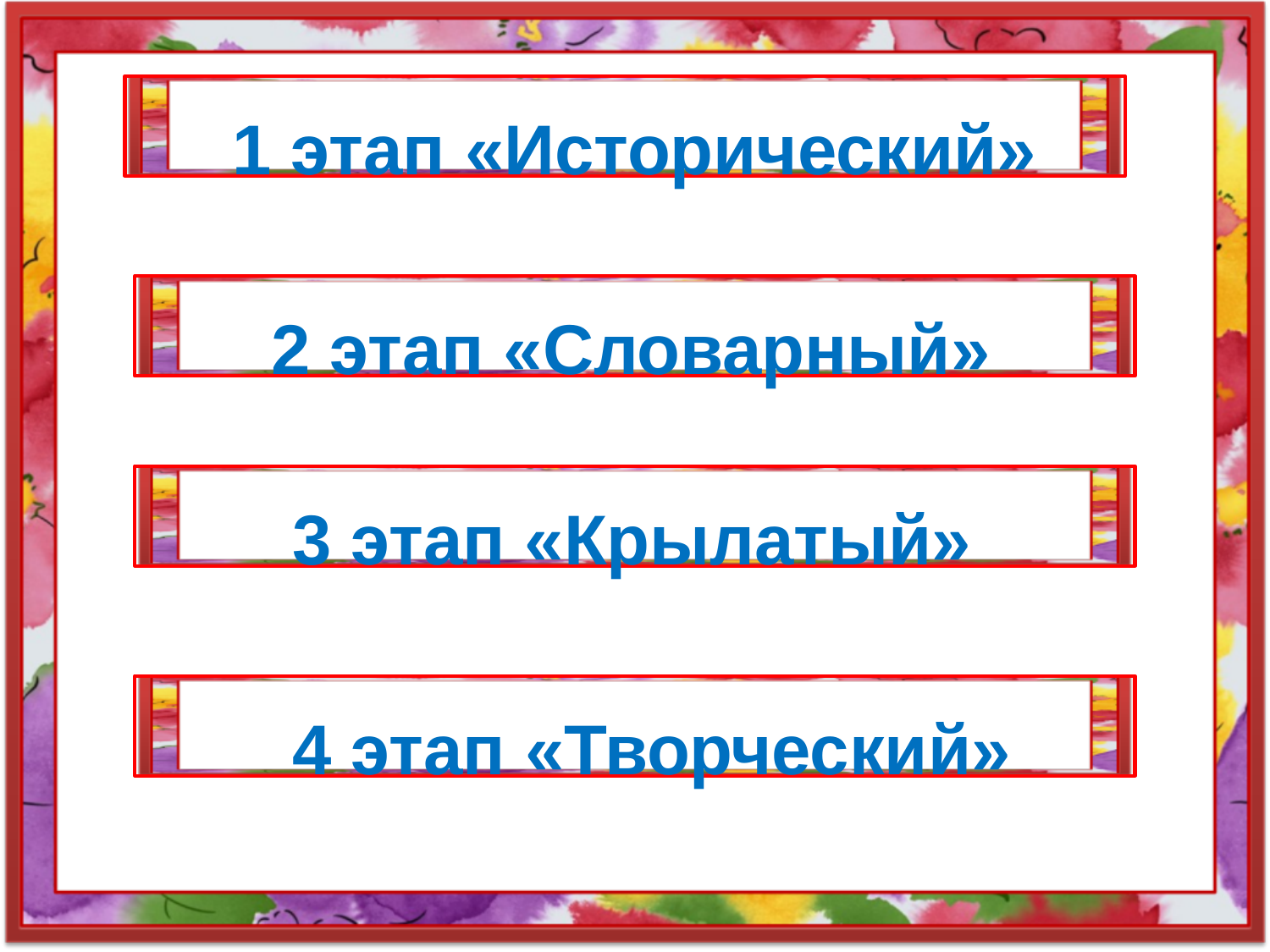

1  "Исторический" 1 этап "Исторический" 1111111111
1 этап «Исторический»

2 этап «Словарный»

3 этап «Крылатый»

4 этап «Творческий»